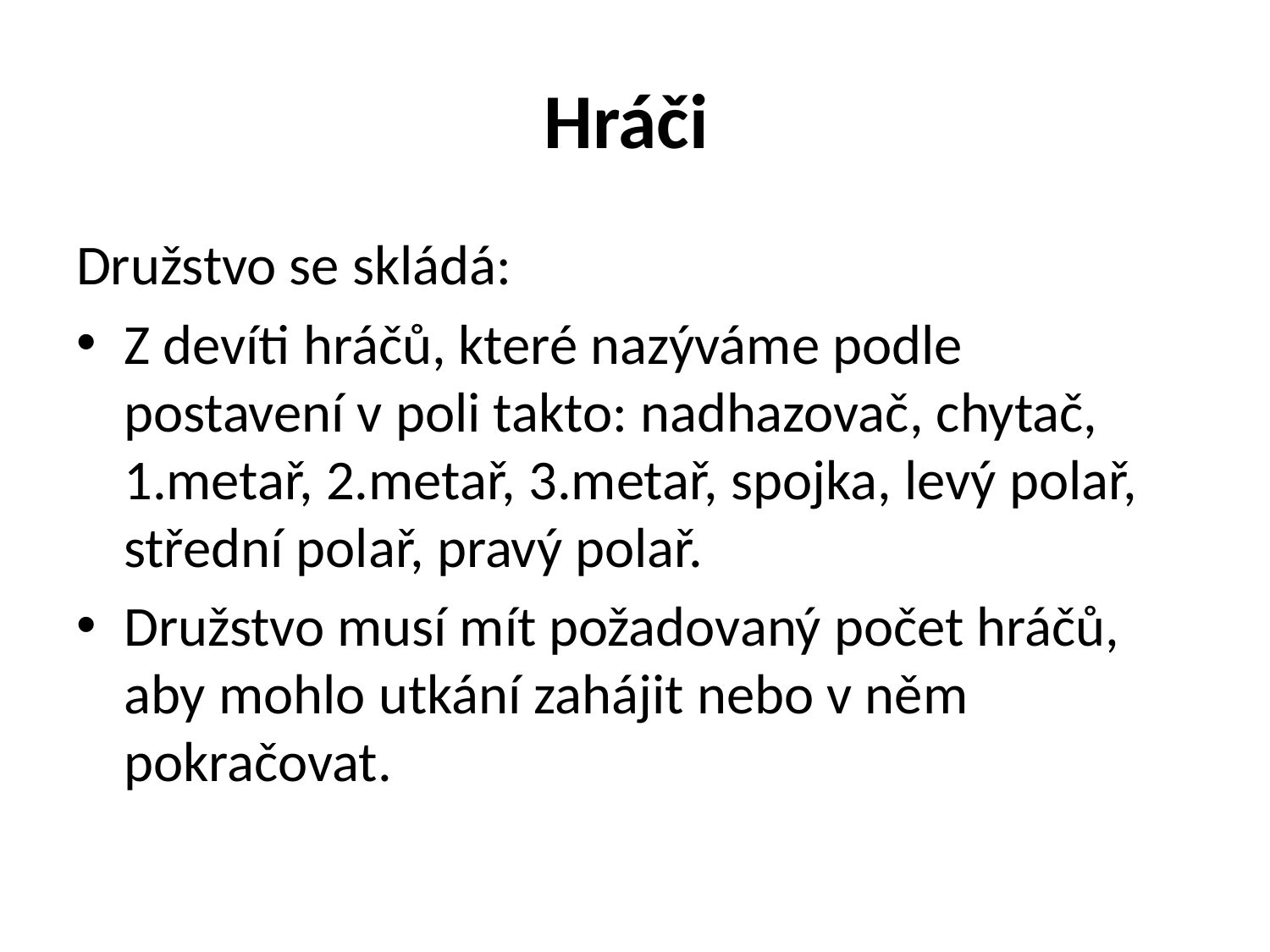

# Hráči
Družstvo se skládá:
Z devíti hráčů, které nazýváme podle postavení v poli takto: nadhazovač, chytač, 1.metař, 2.metař, 3.metař, spojka, levý polař, střední polař, pravý polař.
Družstvo musí mít požadovaný počet hráčů, aby mohlo utkání zahájit nebo v něm pokračovat.